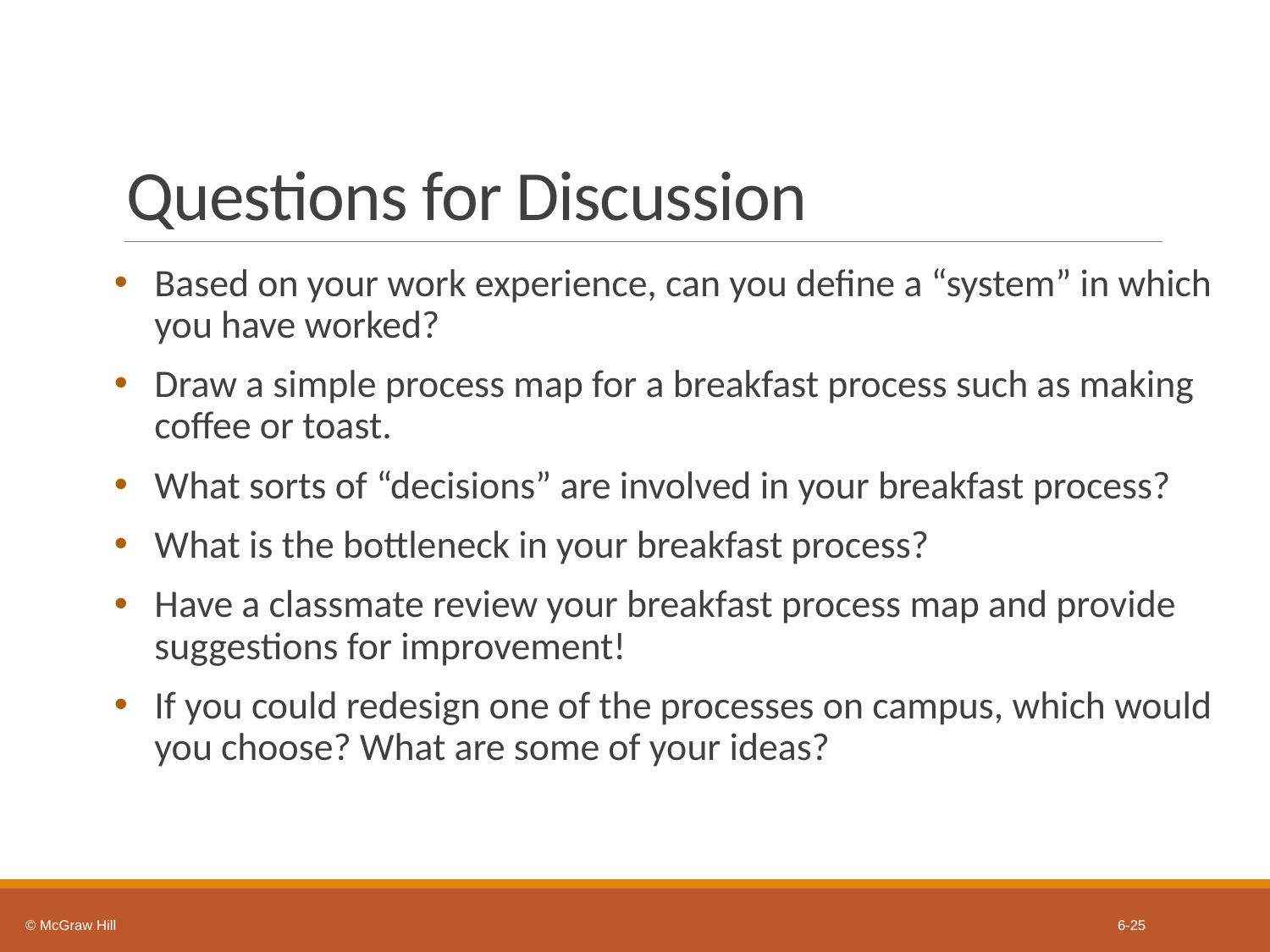

# Questions for Discussion
Based on your work experience, can you define a “system” in which you have worked?
Draw a simple process map for a breakfast process such as making coffee or toast.
What sorts of “decisions” are involved in your breakfast process?
What is the bottleneck in your breakfast process?
Have a classmate review your breakfast process map and provide suggestions for improvement!
If you could redesign one of the processes on campus, which would you choose? What are some of your ideas?